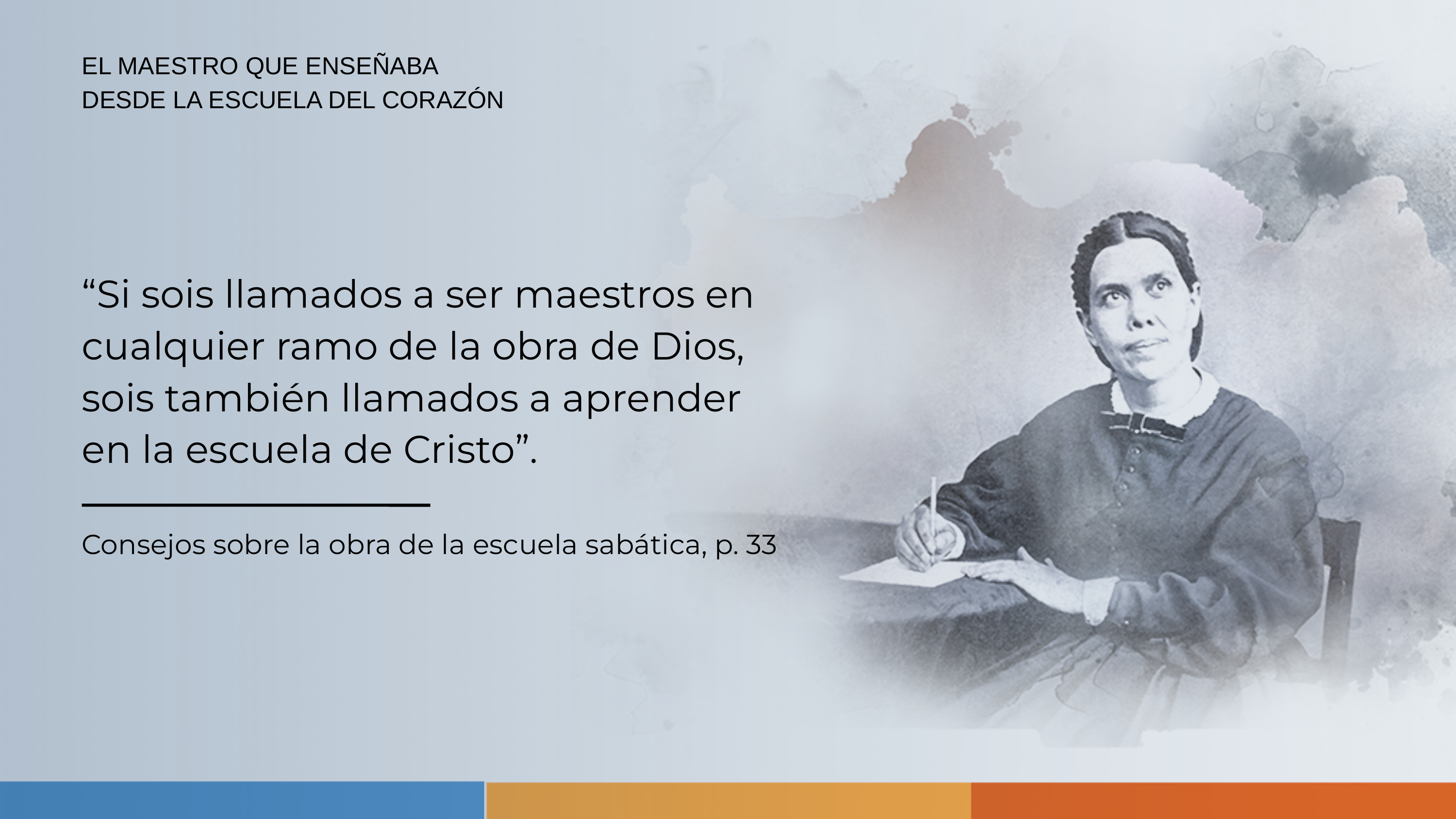

EL MAESTRO QUE ENSEÑABA
DESDE LA ESCUELA DEL CORAZÓN
“Si sois llamados a ser maestros en cualquier ramo de la obra de Dios, sois también llamados a aprender en la escuela de Cristo”.

Consejos sobre la obra de la escuela sabática, p. 33